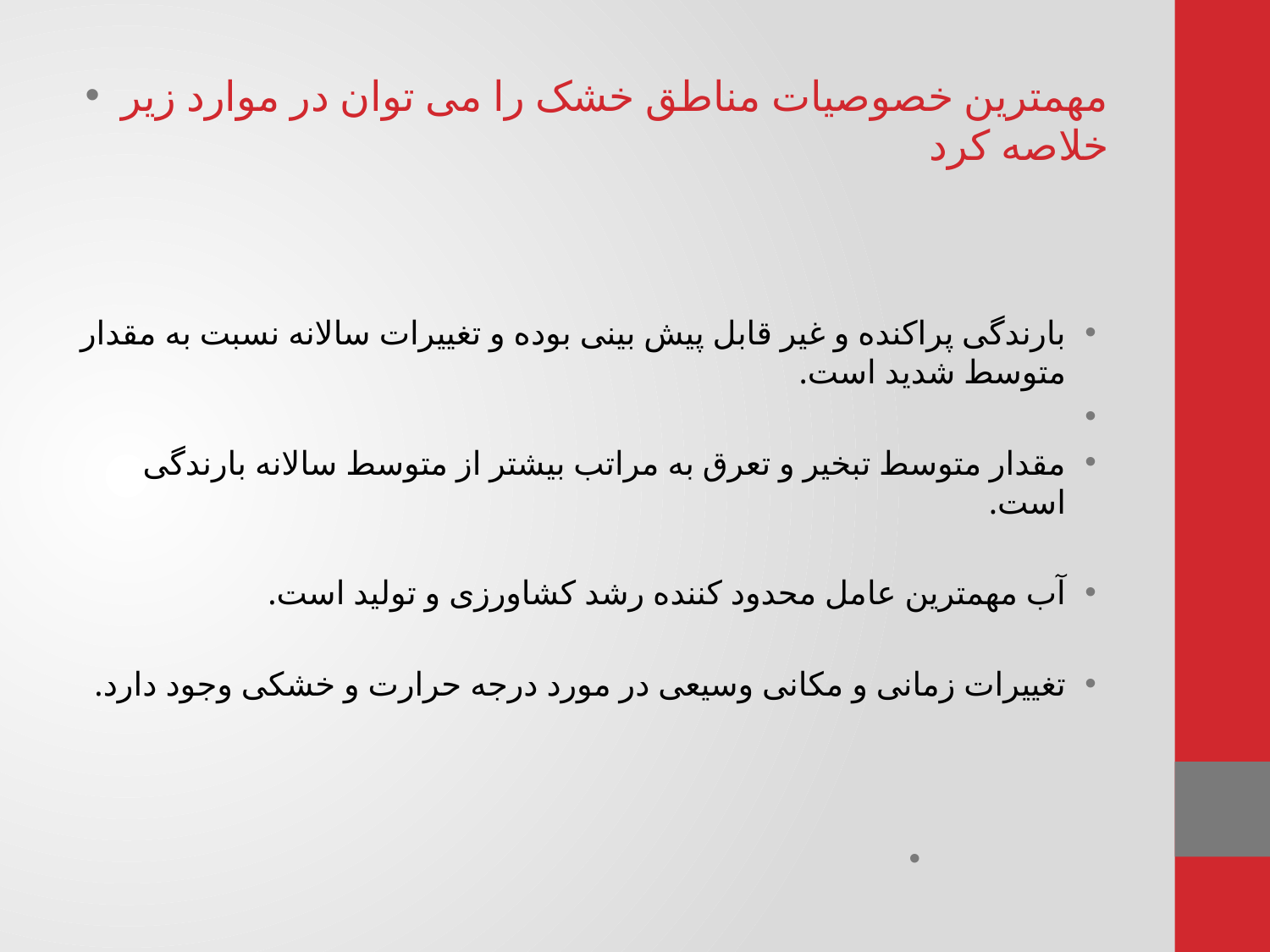

مهمترین خصوصیات مناطق خشک را می توان در موارد زیر خلاصه کرد

بارندگی پراکنده و غیر قابل پیش بینی بوده و تغییرات سالانه نسبت به مقدار متوسط شدید است.

مقدار متوسط تبخیر و تعرق به مراتب بیشتر از متوسط سالانه بارندگی است.

آب مهمترین عامل محدود کننده رشد کشاورزی و تولید است.

تغییرات زمانی و مکانی وسیعی در مورد درجه حرارت و خشکی وجود دارد.